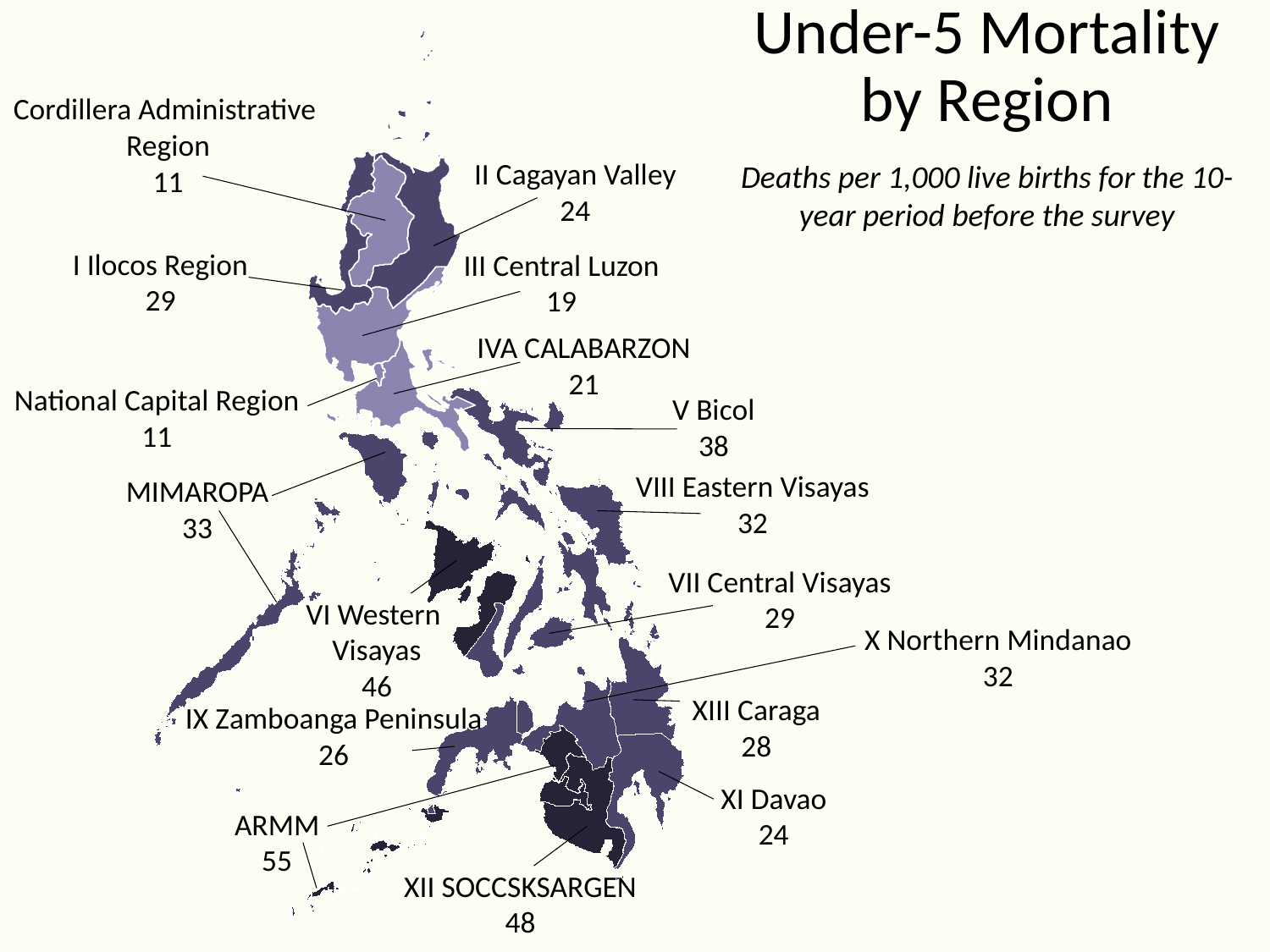

# Under-5 Mortality by Region

Cordillera Administrative
Region
11
II Cagayan Valley
24
Deaths per 1,000 live births for the 10-year period before the survey

I Ilocos Region
29
III Central Luzon
19

IVA CALABARZON
21

National Capital Region
11
V Bicol
38

VIII Eastern Visayas
32
MIMAROPA
33

VII Central Visayas
29
VI Western
Visayas
46

X Northern Mindanao
32

XIII Caraga
28

IX Zamboanga Peninsula
26

XI Davao
24
ARMM
55
XII SOCCSKSARGEN
48